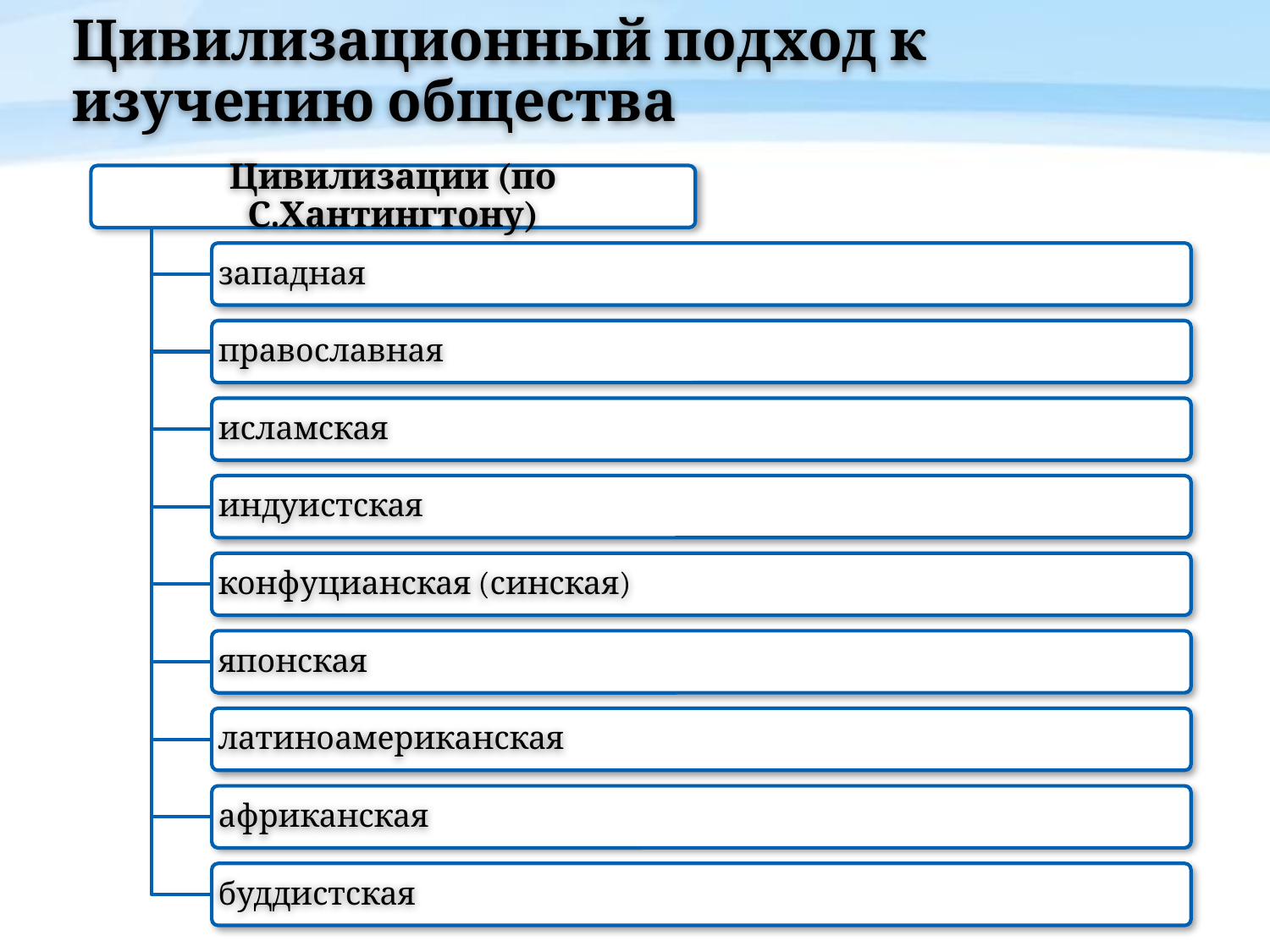

# Цивилизационный подход к изучению общества

Цивилизации (по С.Хантингтону)

западная

православная

исламская

индуистская

конфуцианская (синская)

японская

латиноамериканская

африканская

буддистская